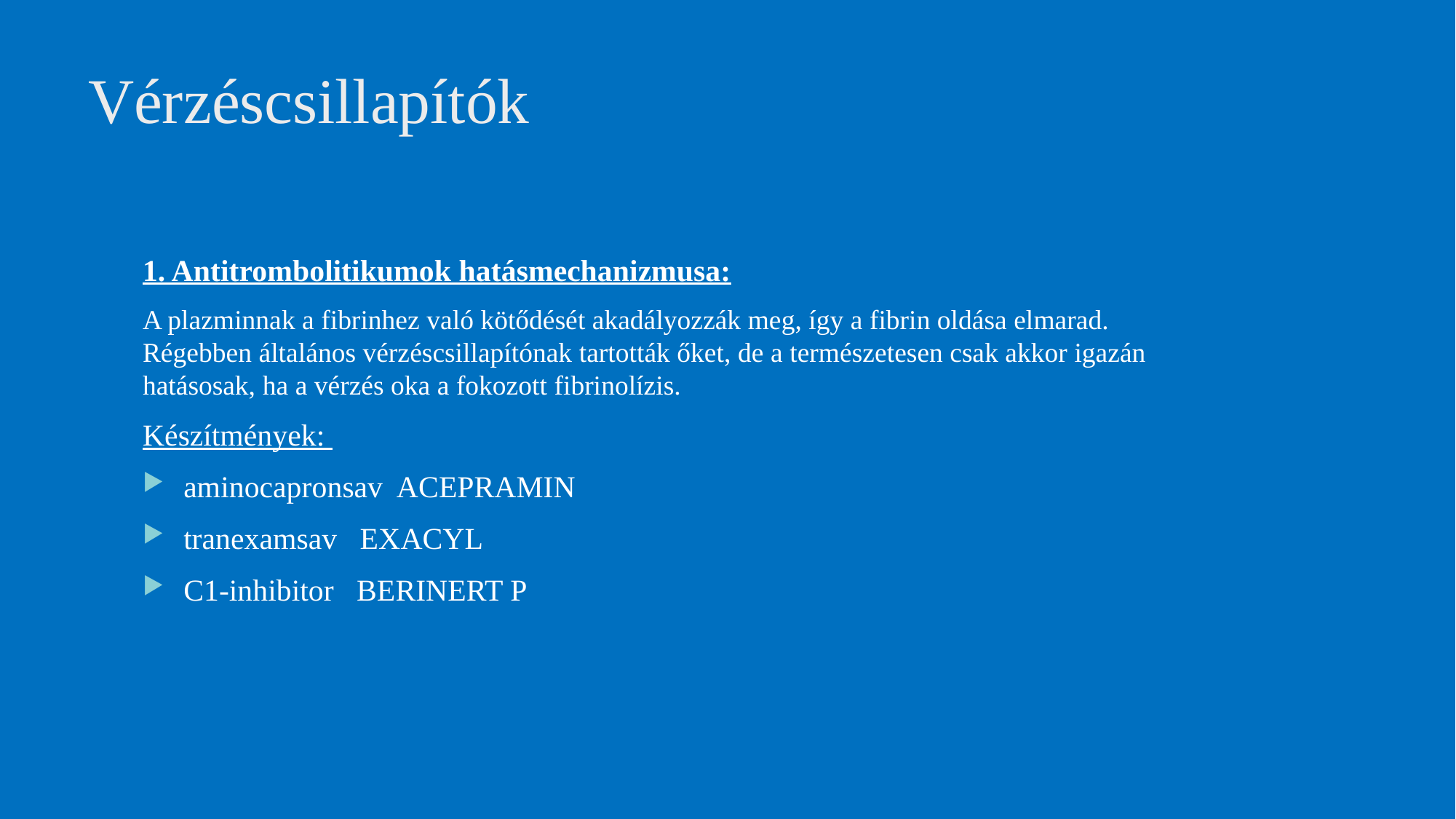

# Vérzéscsillapítók
1. Antitrombolitikumok hatásmechanizmusa:
A plazminnak a fibrinhez való kötődését akadályozzák meg, így a fibrin oldása elmarad. Régebben általános vérzéscsillapítónak tartották őket, de a természetesen csak akkor igazán hatásosak, ha a vérzés oka a fokozott fibrinolízis.
Készítmények:
aminocapronsav  ACEPRAMIN
tranexamsav   EXACYL
C1-inhibitor   BERINERT P